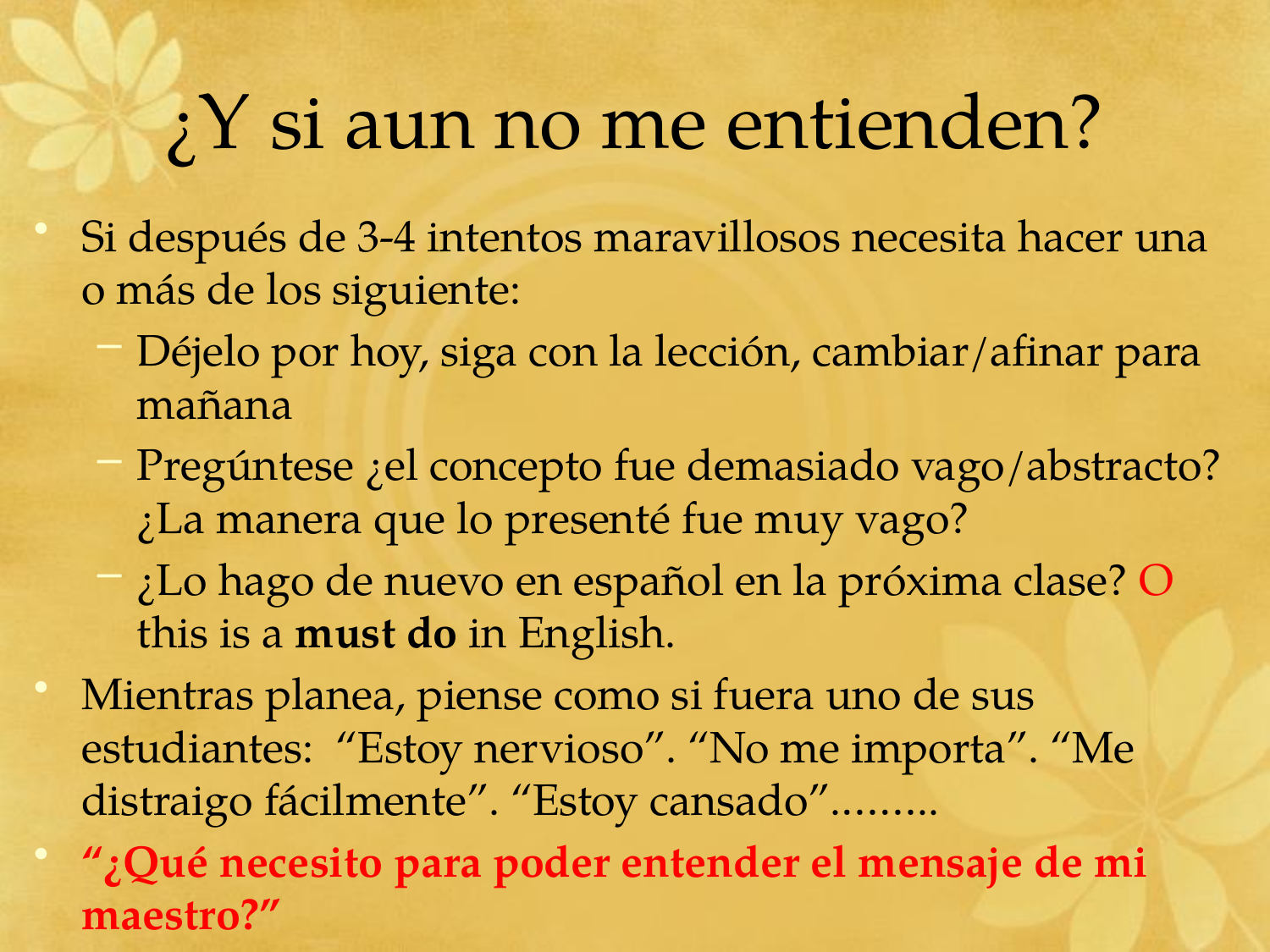

# ¿Y si aun no me entienden?
Si después de 3-4 intentos maravillosos necesita hacer una o más de los siguiente:
Déjelo por hoy, siga con la lección, cambiar/afinar para mañana
Pregúntese ¿el concepto fue demasiado vago/abstracto? ¿La manera que lo presenté fue muy vago?
¿Lo hago de nuevo en español en la próxima clase? O this is a must do in English.
Mientras planea, piense como si fuera uno de sus estudiantes:  “Estoy nervioso”. “No me importa”. “Me distraigo fácilmente”. “Estoy cansado”.……..
“¿Qué necesito para poder entender el mensaje de mi maestro?”